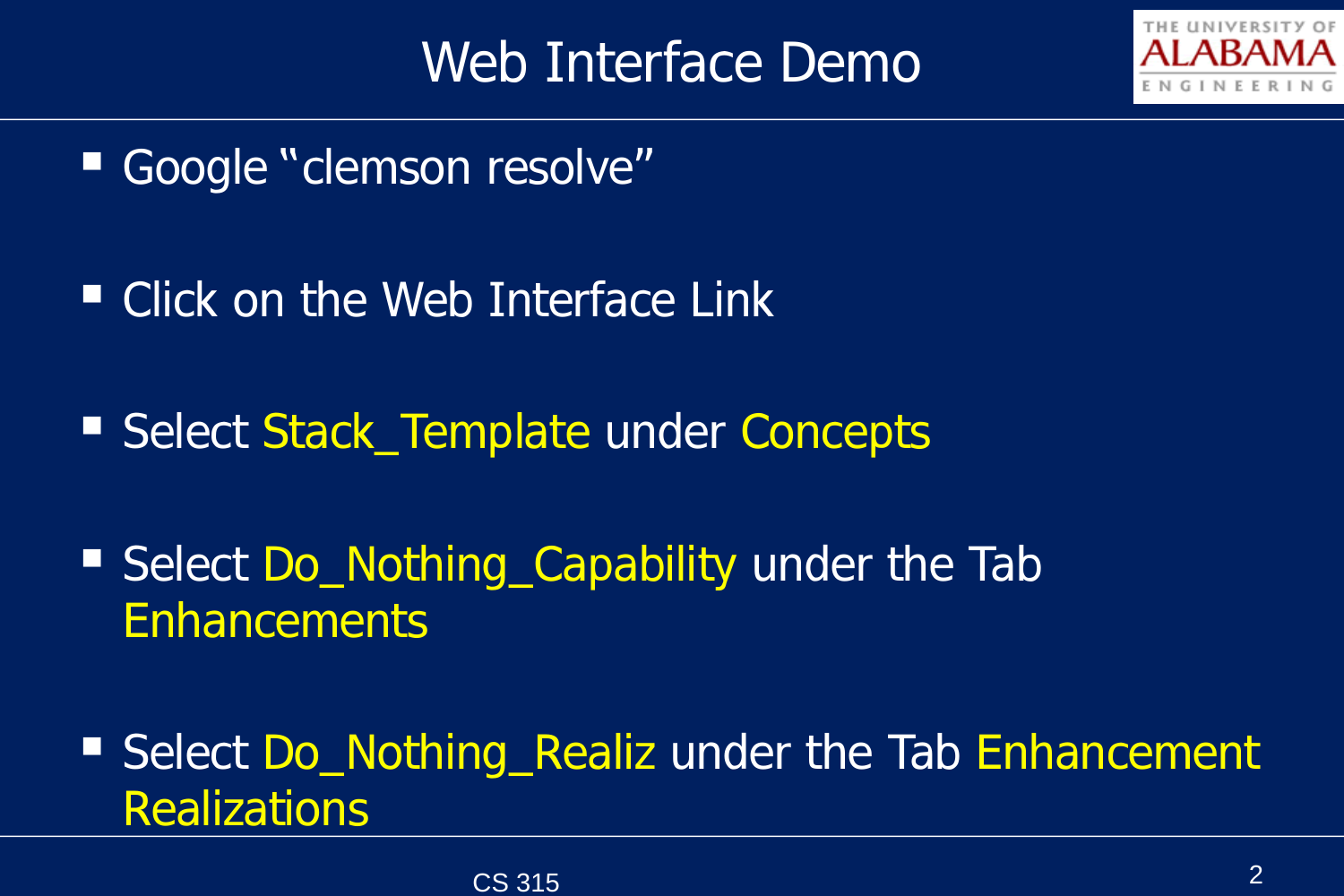

# Web Interface Demo
Google “clemson resolve”

Click on the Web Interface Link

Select Stack_Template under Concepts

Select Do_Nothing_Capability under the Tab Enhancements

Select Do_Nothing_Realiz under the Tab Enhancement Realizations
CS 315                                                                             Spring 2011
2